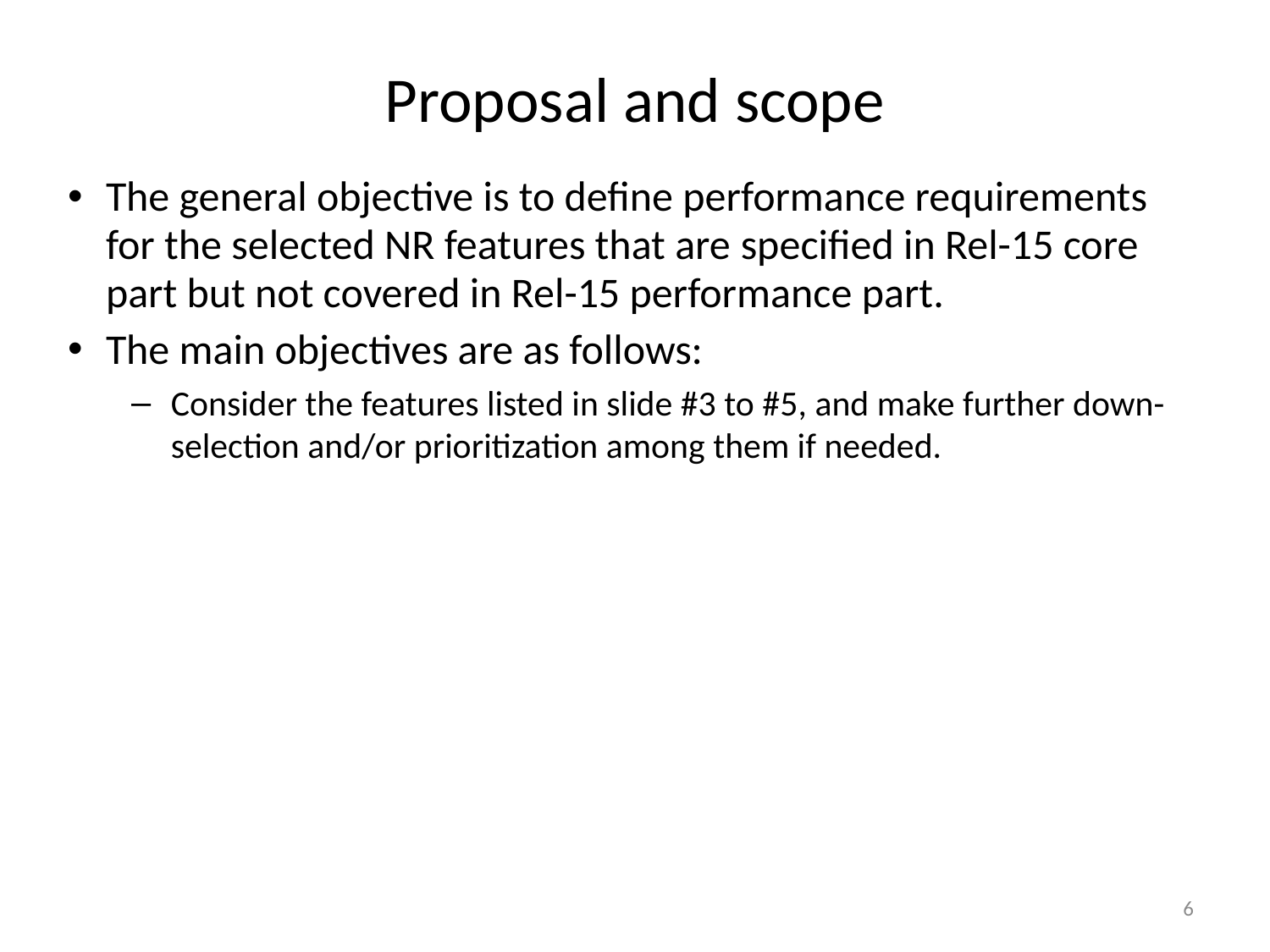

# Proposal and scope
The general objective is to define performance requirements for the selected NR features that are specified in Rel-15 core part but not covered in Rel-15 performance part.
The main objectives are as follows:
Consider the features listed in slide #3 to #5, and make further down-selection and/or prioritization among them if needed.
6